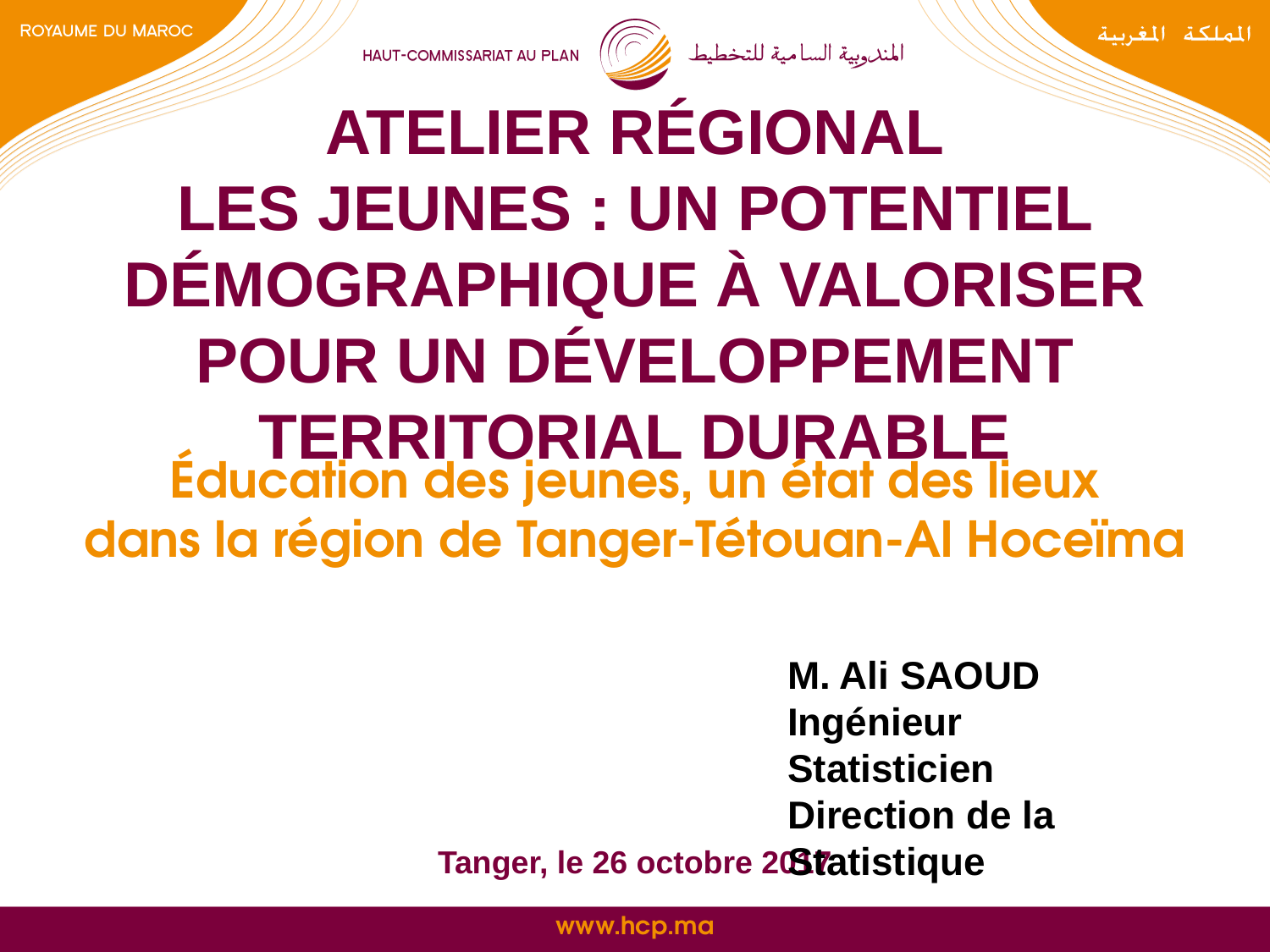

Atelier régional
Les jeunes : un potentiel démographique à valoriser pour un développement territorial durable
# Éducation des jeunes, un état des lieux dans la région de Tanger-Tétouan-Al Hoceïma
M. Ali SAOUD
Ingénieur Statisticien
Direction de la Statistique
Tanger, le 26 octobre 2017